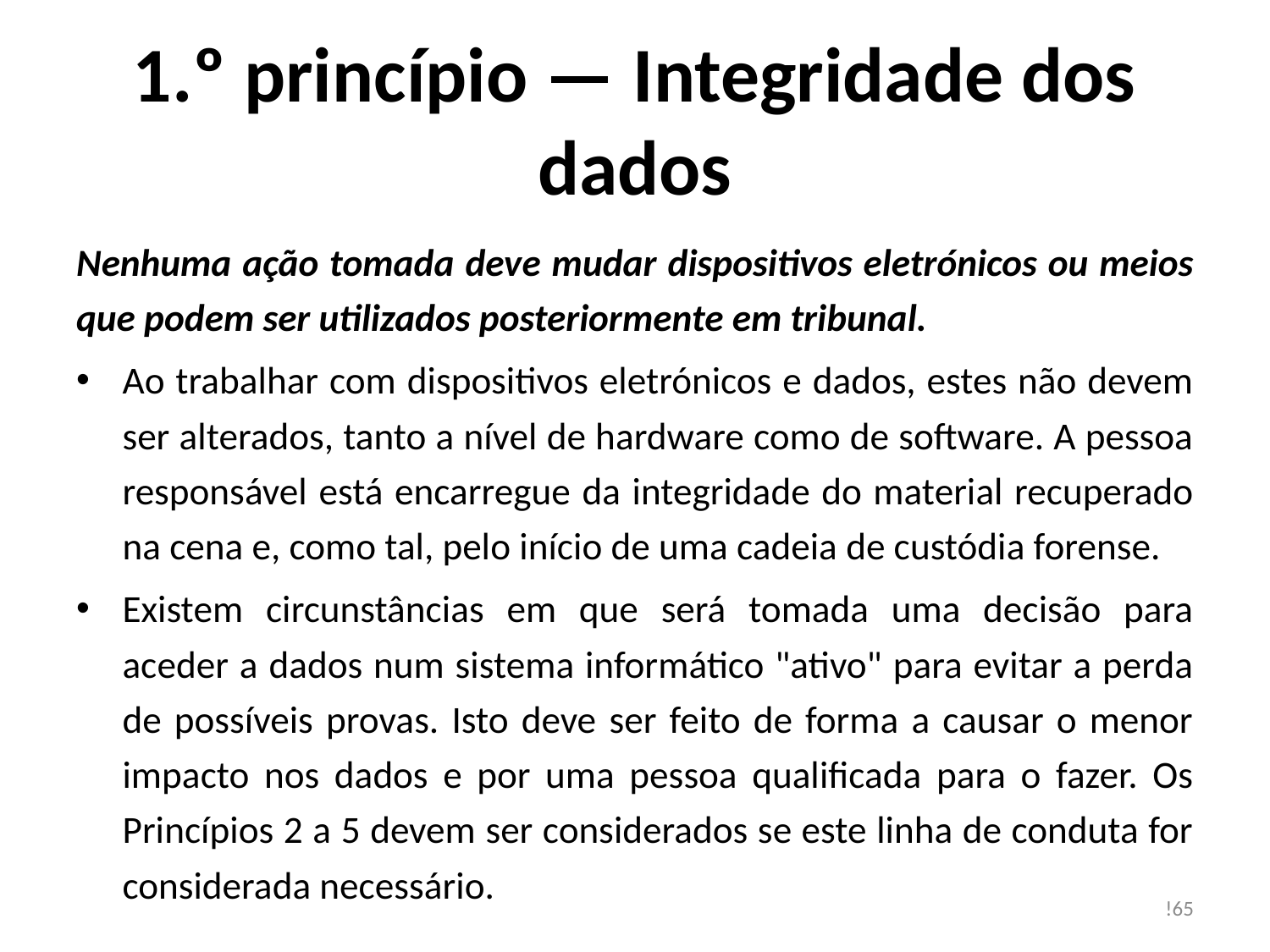

# 1.º princípio — Integridade dos dados
Nenhuma ação tomada deve mudar dispositivos eletrónicos ou meios que podem ser utilizados posteriormente em tribunal.
Ao trabalhar com dispositivos eletrónicos e dados, estes não devem ser alterados, tanto a nível de hardware como de software. A pessoa responsável está encarregue da integridade do material recuperado na cena e, como tal, pelo início de uma cadeia de custódia forense.
Existem circunstâncias em que será tomada uma decisão para aceder a dados num sistema informático "ativo" para evitar a perda de possíveis provas. Isto deve ser feito de forma a causar o menor impacto nos dados e por uma pessoa qualificada para o fazer. Os Princípios 2 a 5 devem ser considerados se este linha de conduta for considerada necessário.

!65